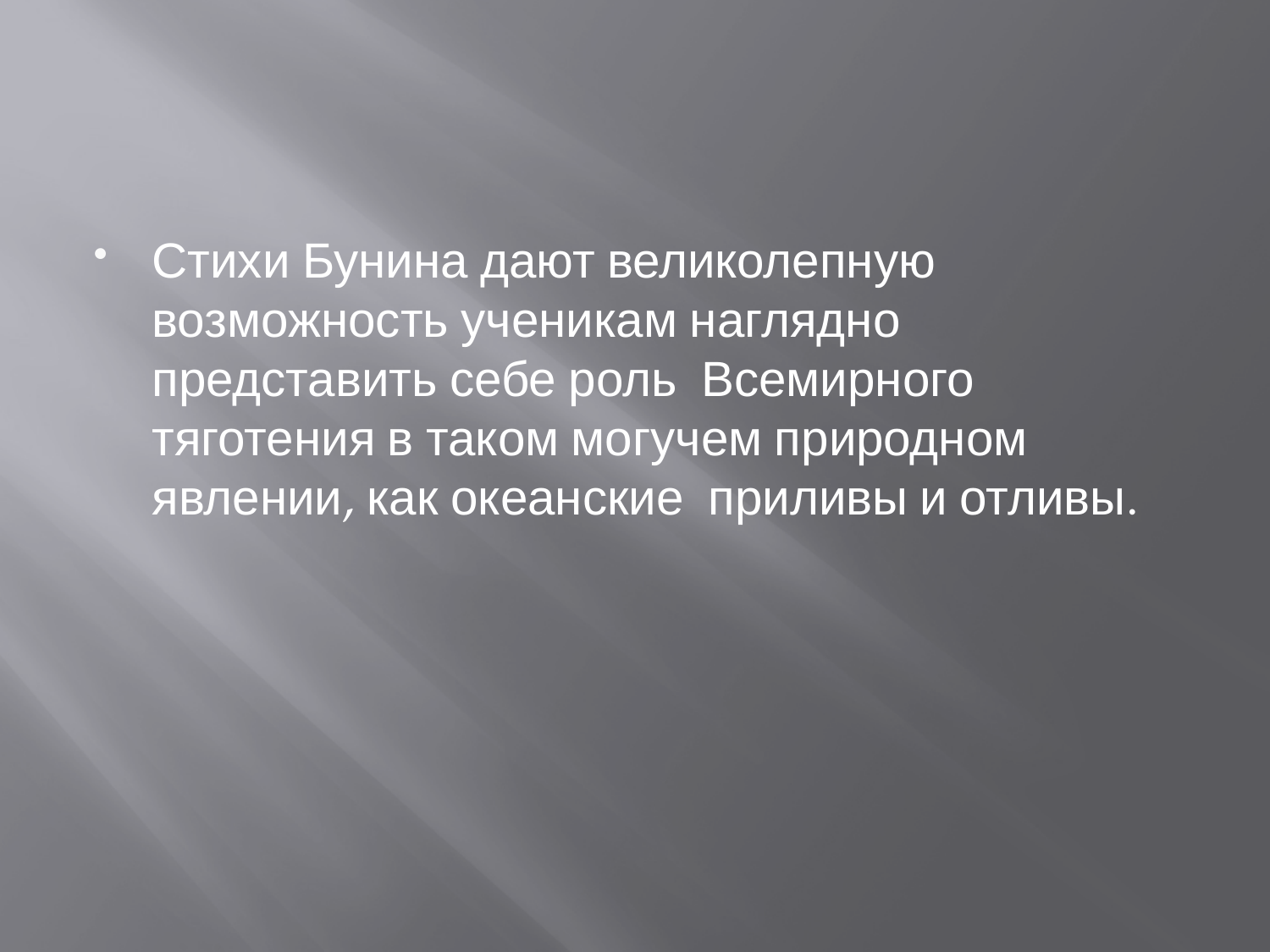

Стихи Бунина дают великолепную возможность ученикам наглядно представить себе роль  Всемирного тяготения в таком могучем природном явлении, как океанские  приливы и отливы.